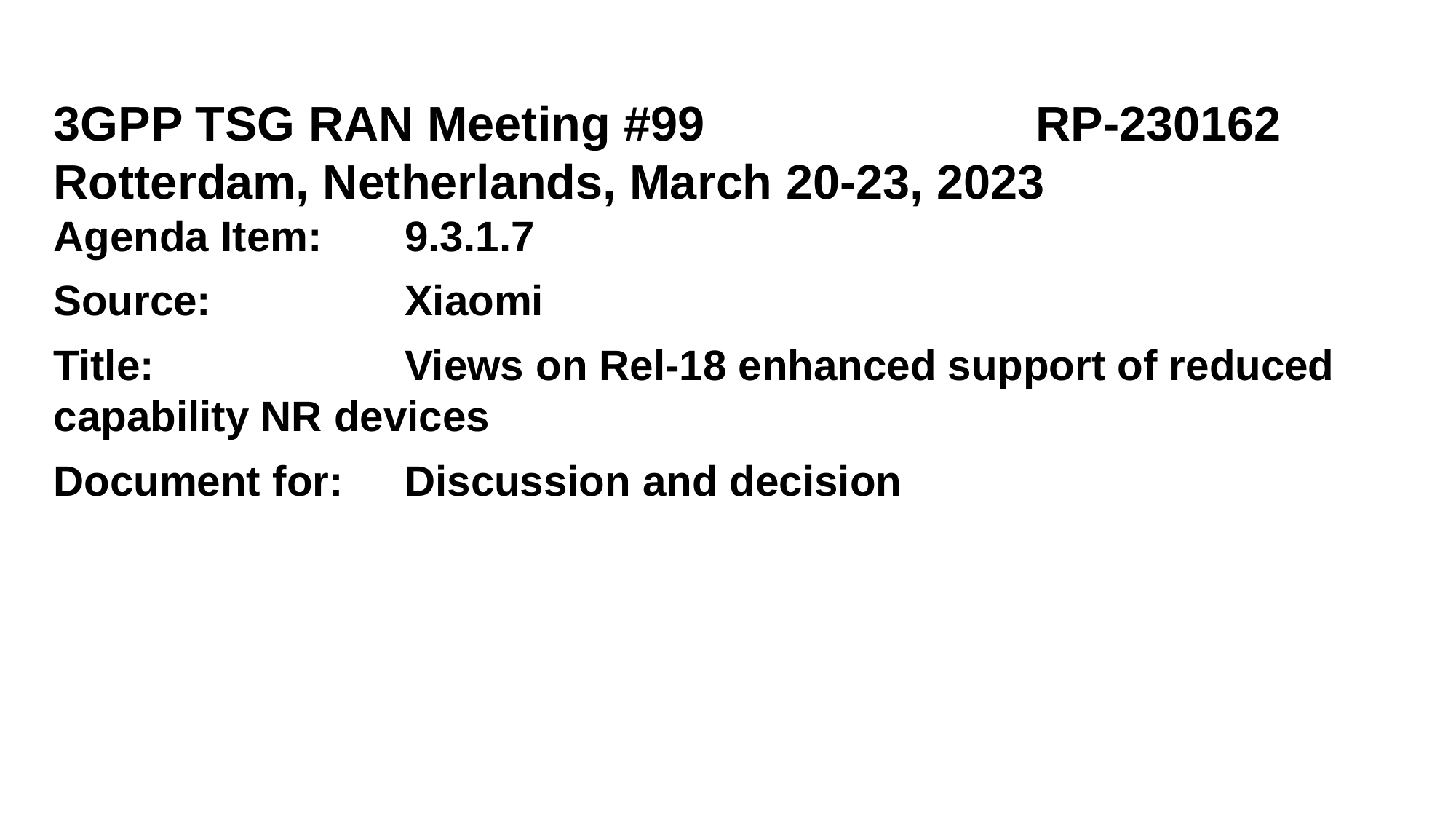

3GPP TSG RAN Meeting #99				RP-230162
Rotterdam, Netherlands, March 20-23, 2023
Agenda Item:	  9.3.1.7
Source:		  Xiaomi
Title:			  Views on Rel-18 enhanced support of reduced      capability NR devices
Document for:	  Discussion and decision